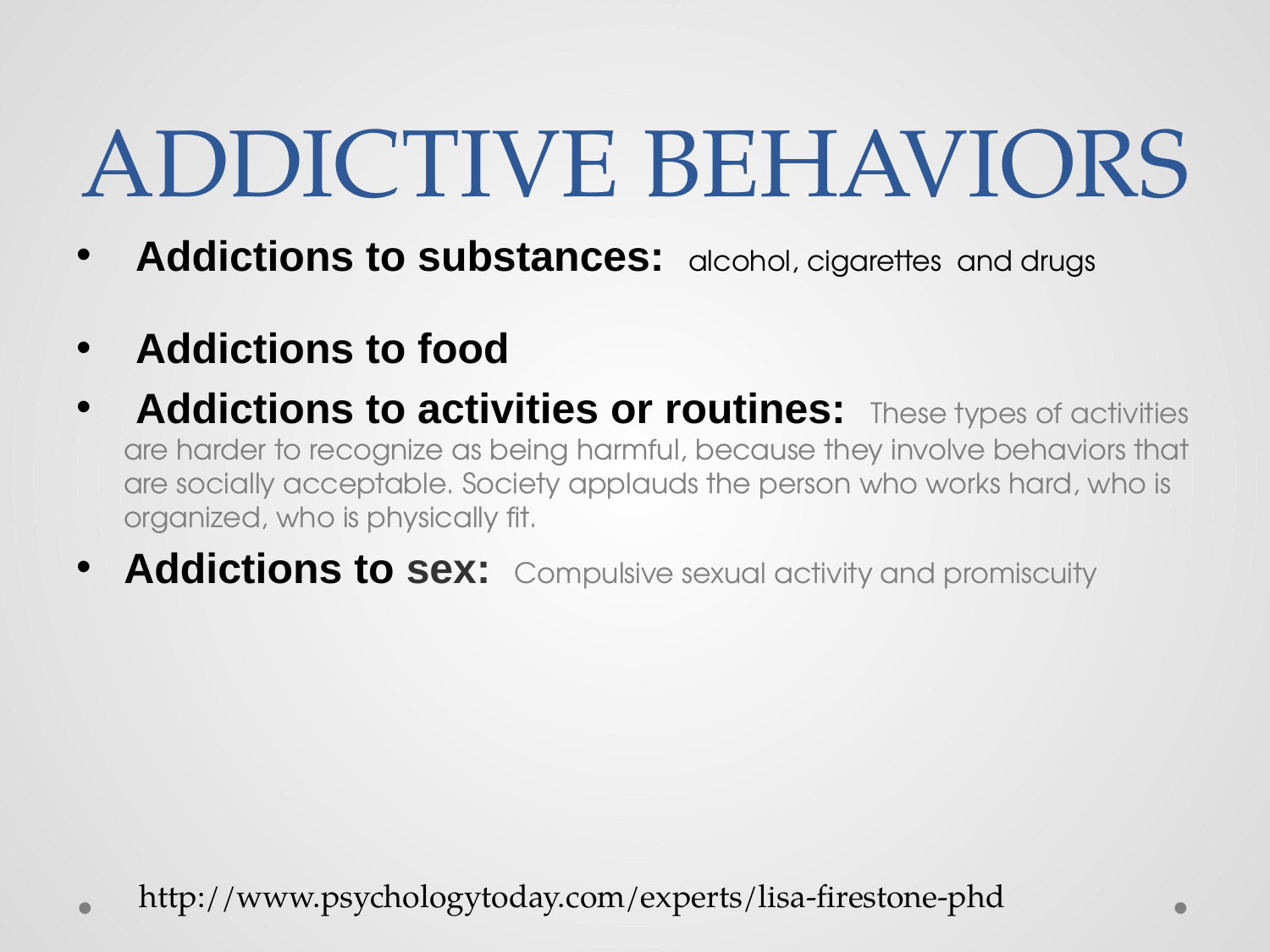

# ADDICTIVE BEHAVIORS
 Addictions to substances:  alcohol, cigarettes  and drugs
 Addictions to food
 Addictions to activities or routines:  These types of activities are harder to recognize as being harmful, because they involve behaviors that are socially acceptable. Society applauds the person who works hard, who is organized, who is physically fit.
Addictions to sex:  Compulsive sexual activity and promiscuity

http://www.psychologytoday.com/experts/lisa-firestone-phd